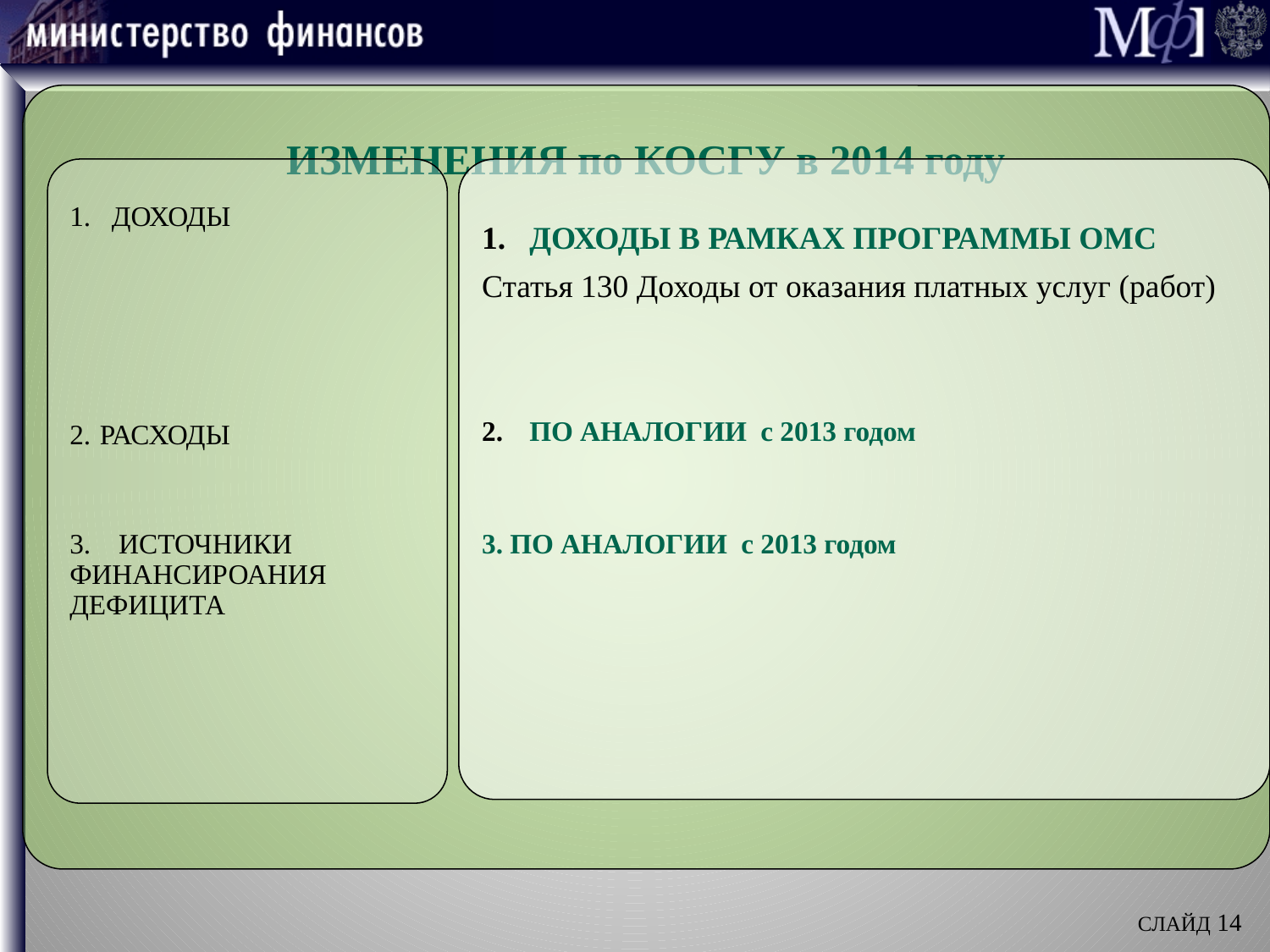

ИЗМЕНЕНИЯ по КОСГУ в 2014 году

1.   ДОХОДЫ

РАСХОДЫ

3.    ИСТОЧНИКИ ФИНАНСИРОАНИЯ ДЕФИЦИТА

ДОХОДЫ В РАМКАХ ПРОГРАММЫ ОМС
Статья 130 Доходы от оказания платных услуг (работ)

ПО АНАЛОГИИ  с 2013 годом

3. ПО АНАЛОГИИ  с 2013 годом

СЛАЙД 14